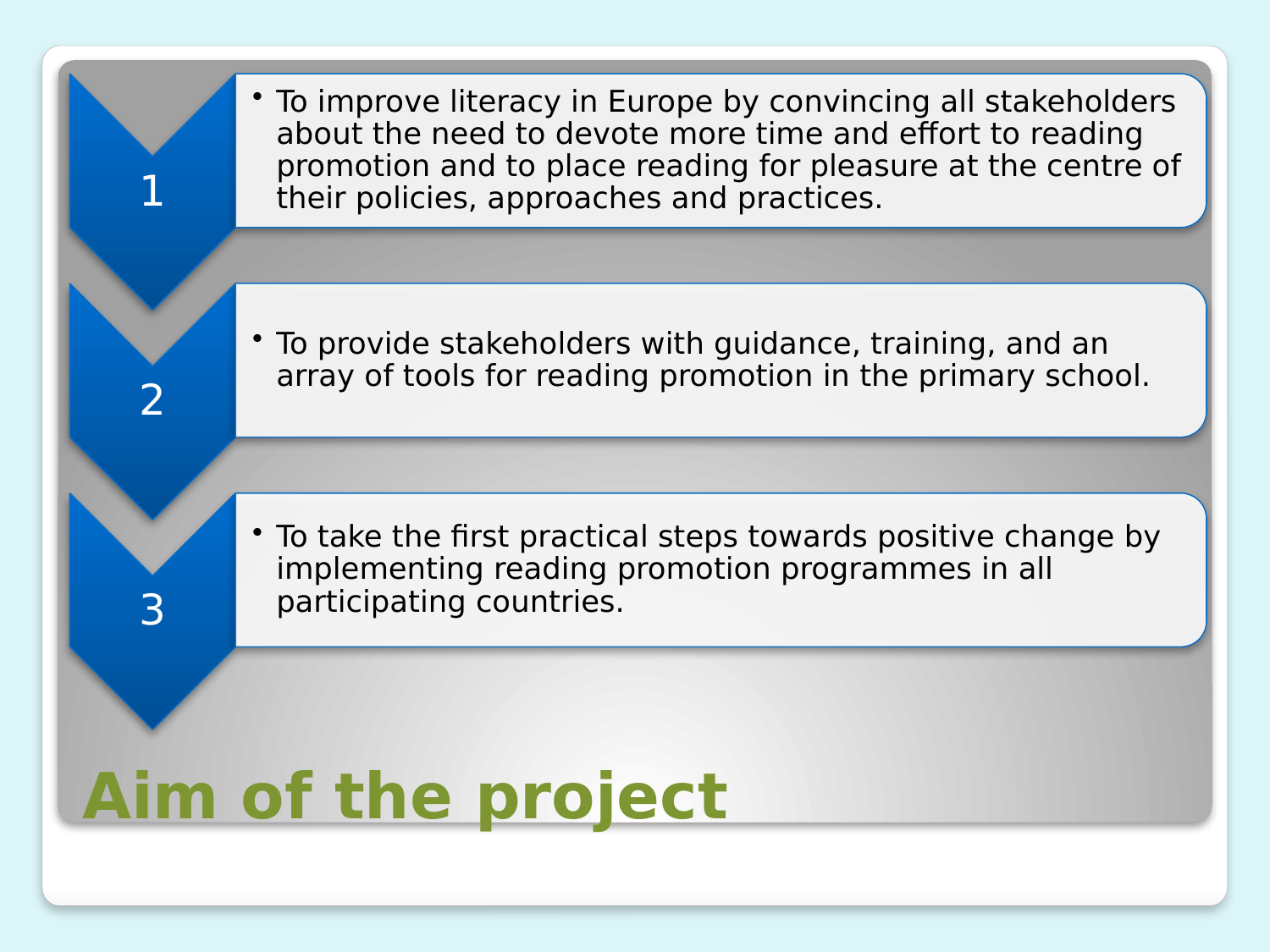

1
To improve literacy in Europe by convincing all stakeholders about the need to devote more time and effort to reading promotion and to place reading for pleasure at the centre of their policies, approaches and practices.
2
To provide stakeholders with guidance, training, and an array of tools for reading promotion in the primary school.
3
To take the first practical steps towards positive change by implementing reading promotion programmes in all participating countries.
# Aim of the project